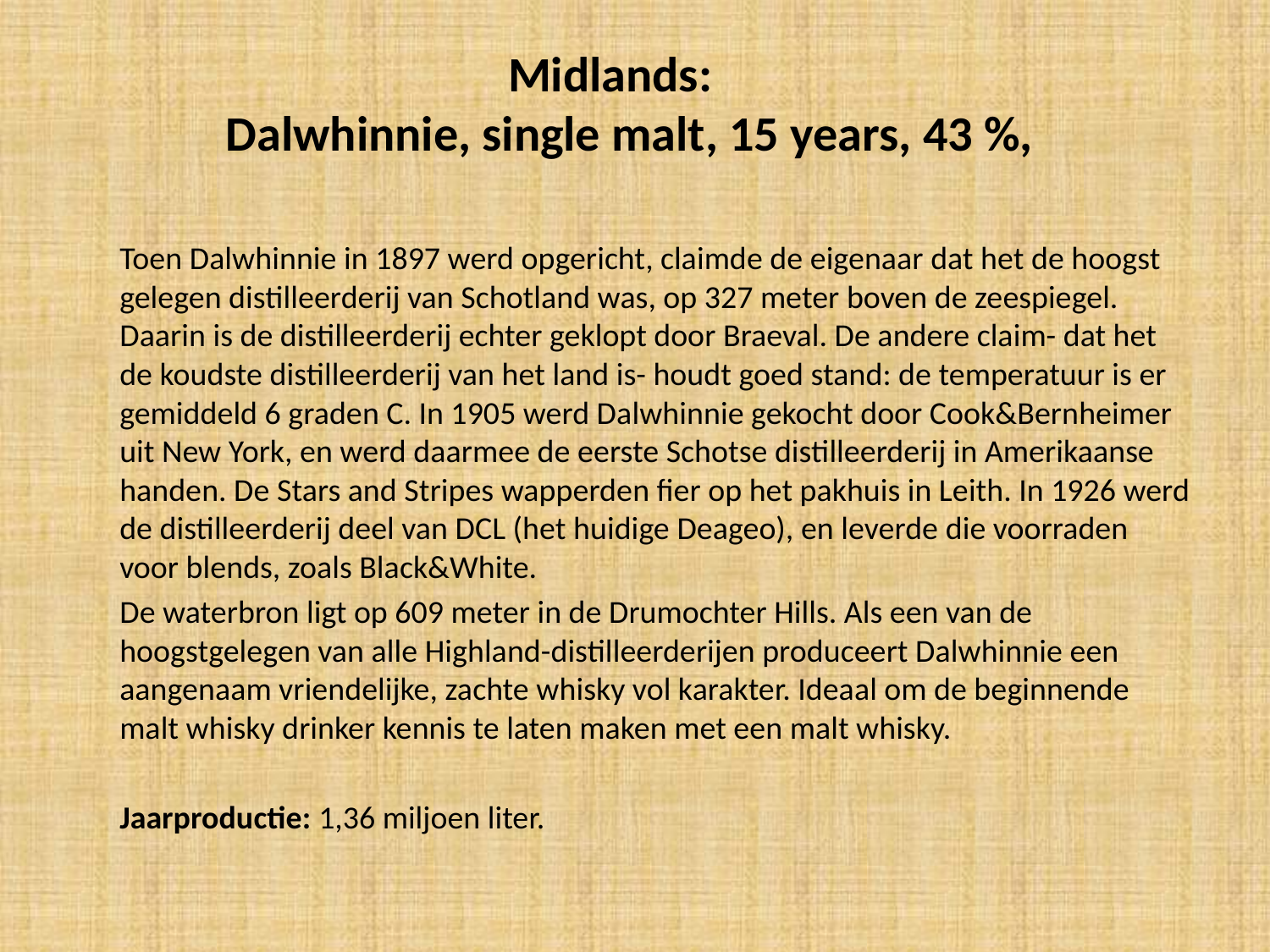

# Midlands: Dalwhinnie, single malt, 15 years, 43 %,

	Toen Dalwhinnie in 1897 werd opgericht, claimde de eigenaar dat het de hoogst gelegen distilleerderij van Schotland was, op 327 meter boven de zeespiegel. Daarin is de distilleerderij echter geklopt door Braeval. De andere claim- dat het de koudste distilleerderij van het land is- houdt goed stand: de temperatuur is er gemiddeld 6 graden C. In 1905 werd Dalwhinnie gekocht door Cook&Bernheimer uit New York, en werd daarmee de eerste Schotse distilleerderij in Amerikaanse handen. De Stars and Stripes wapperden fier op het pakhuis in Leith. In 1926 werd de distilleerderij deel van DCL (het huidige Deageo), en leverde die voorraden voor blends, zoals Black&White.
	De waterbron ligt op 609 meter in de Drumochter Hills. Als een van de hoogstgelegen van alle Highland-distilleerderijen produceert Dalwhinnie een aangenaam vriendelijke, zachte whisky vol karakter. Ideaal om de beginnende malt whisky drinker kennis te laten maken met een malt whisky.

	Jaarproductie: 1,36 miljoen liter.